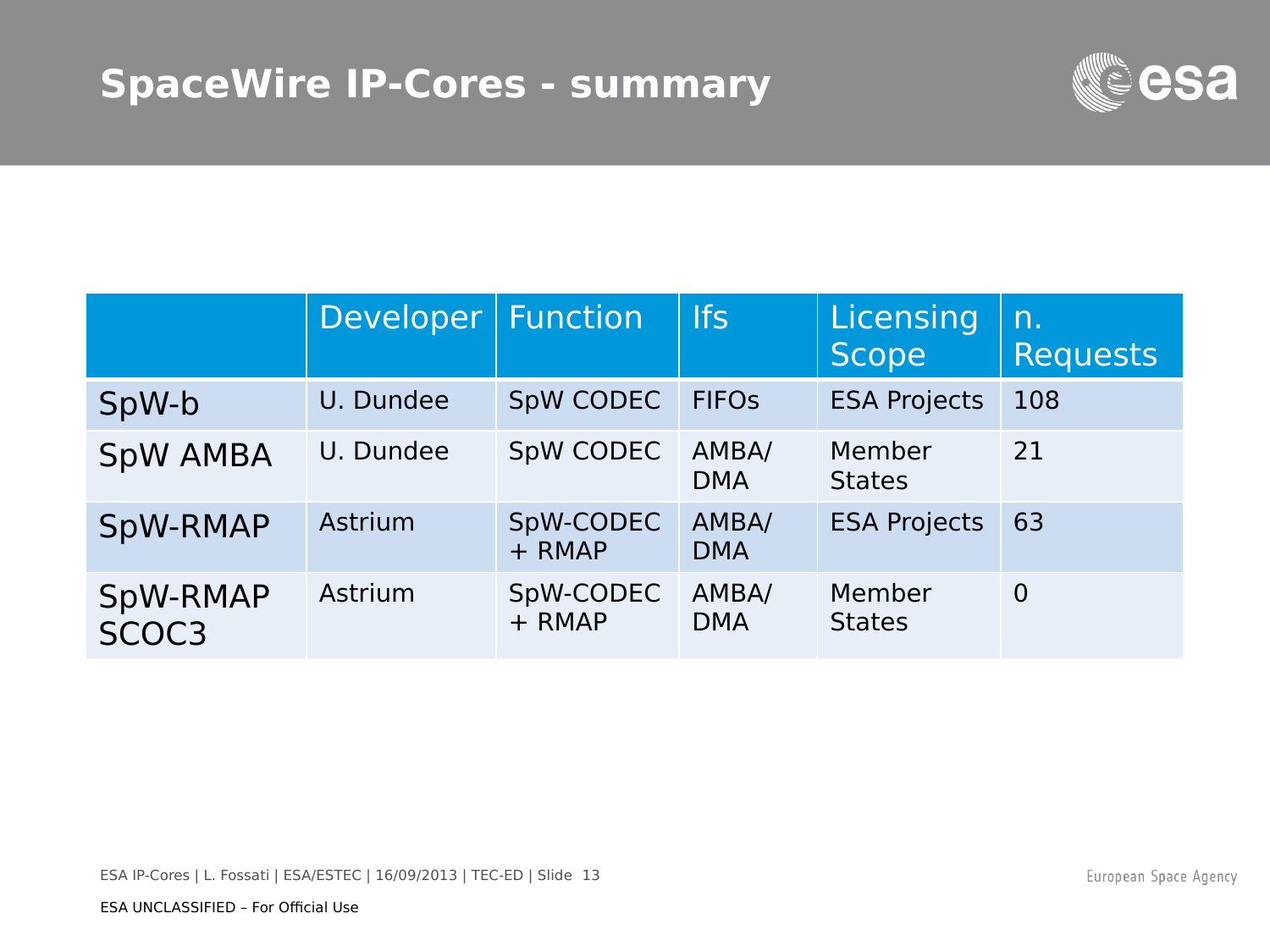

# SpaceWire IP-Cores - summary
|  | Developer | Function | Ifs | Licensing Scope | n. Requests |
| --- | --- | --- | --- | --- | --- |
| SpW-b | U. Dundee | SpW CODEC | FIFOs | ESA Projects | 108 |
| SpW AMBA | U. Dundee | SpW CODEC | AMBA/DMA | Member States | 21 |
| SpW-RMAP | Astrium | SpW-CODEC + RMAP | AMBA/DMA | ESA Projects | 63 |
| SpW-RMAP SCOC3 | Astrium | SpW-CODEC + RMAP | AMBA/DMA | Member States | 0 |